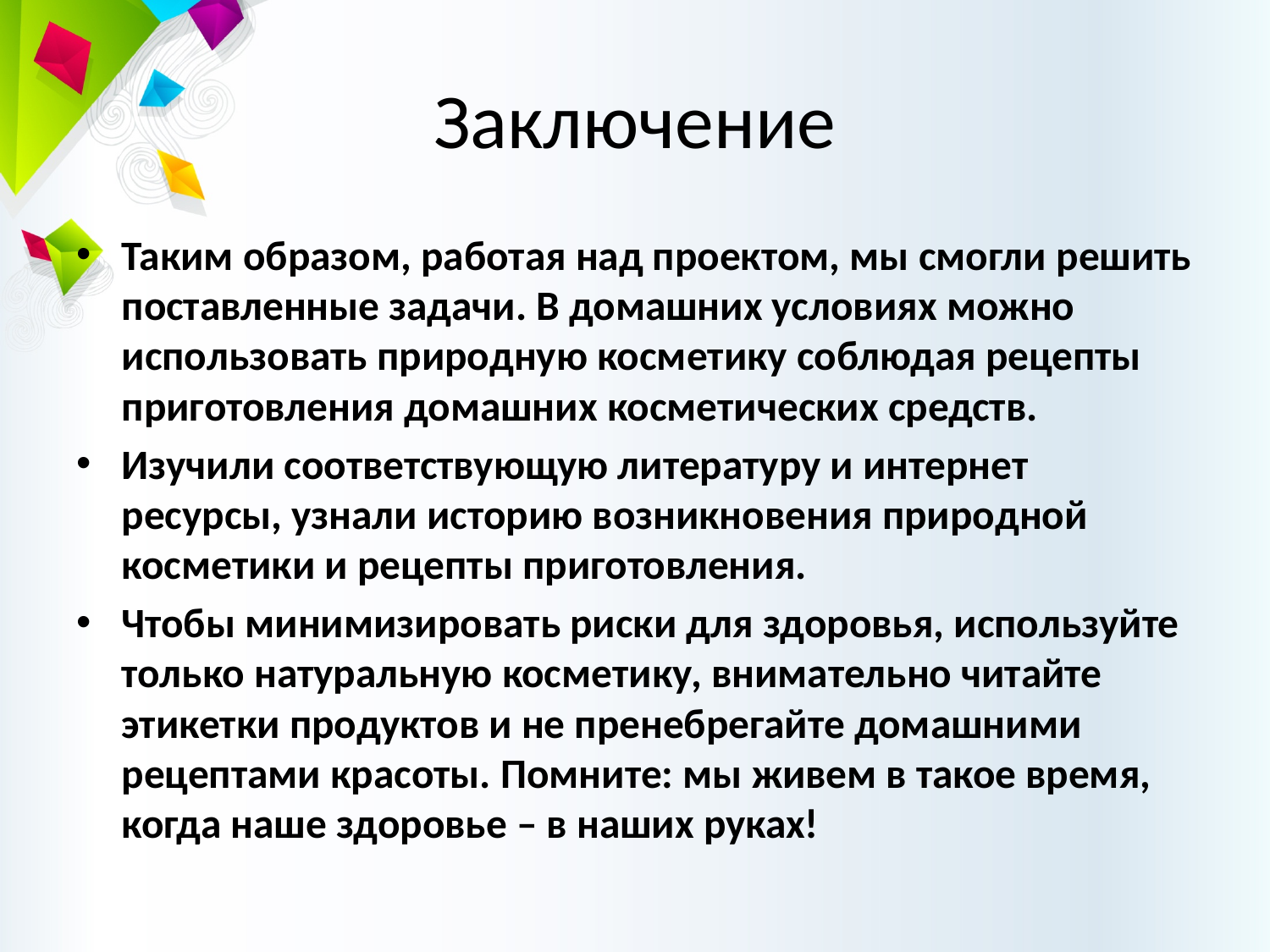

# Заключение
Таким образом, работая над проектом, мы смогли решить поставленные задачи. В домашних условиях можно использовать природную косметику соблюдая рецепты приготовления домашних косметических средств.
Изучили соответствующую литературу и интернет ресурсы, узнали историю возникновения природной косметики и рецепты приготовления.
Чтобы минимизировать риски для здоровья, используйте только натуральную косметику, внимательно читайте этикетки продуктов и не пренебрегайте домашними рецептами красоты. Помните: мы живем в такое время, когда наше здоровье – в наших руках!